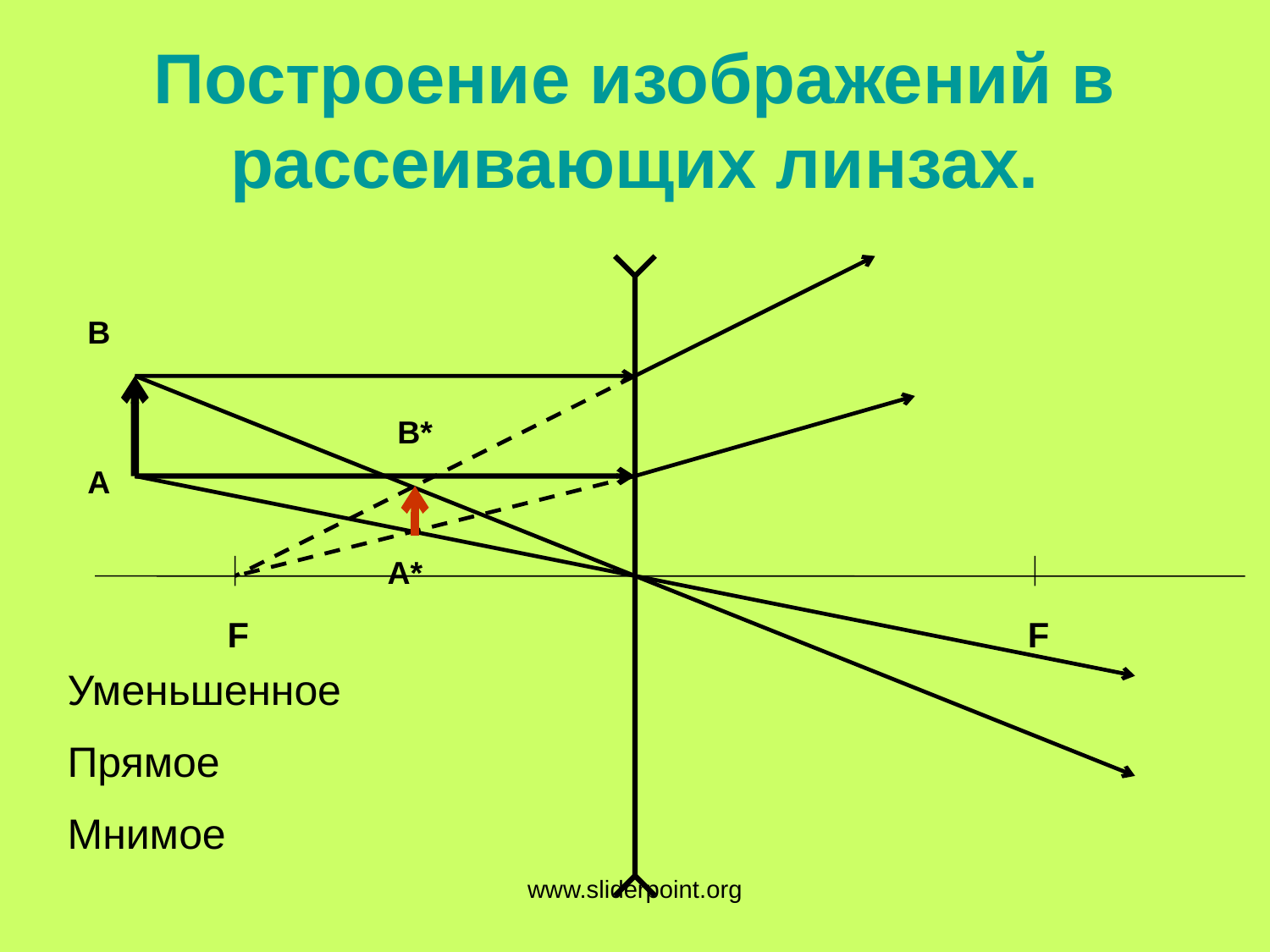

# Построение изображений в рассеивающих линзах.

В

В*
А

А*

F
F
Уменьшенное
Прямое
Мнимое

www.sliderpoint.org